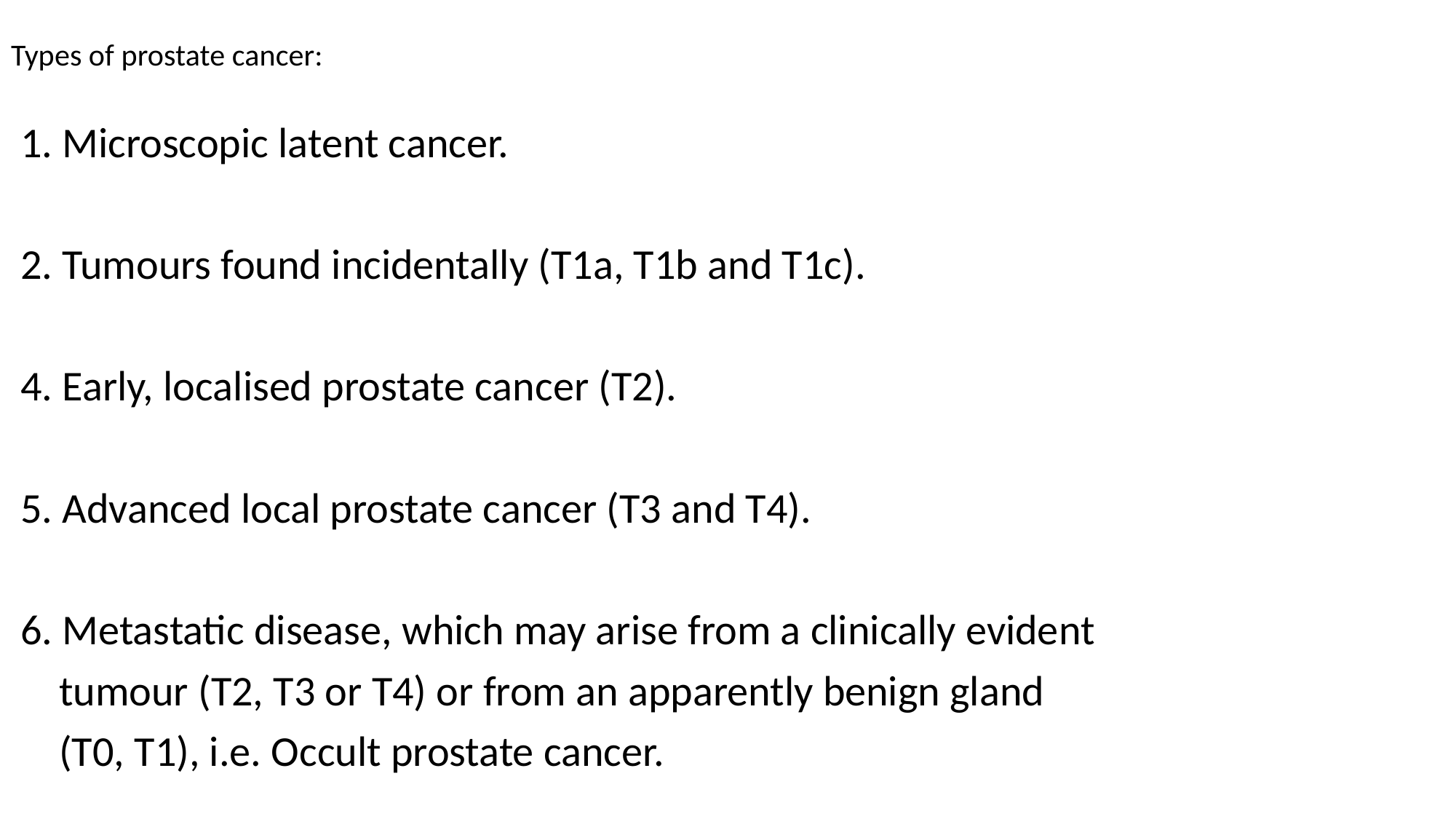

# Types of prostate cancer:
 1. Microscopic latent cancer.

 2. Tumours found incidentally (T1a, T1b and T1c).

 4. Early, localised prostate cancer (T2).

 5. Advanced local prostate cancer (T3 and T4).

 6. Metastatic disease, which may arise from a clinically evident
     tumour (T2, T3 or T4) or from an apparently benign gland
     (T0, T1), i.e. Occult prostate cancer.